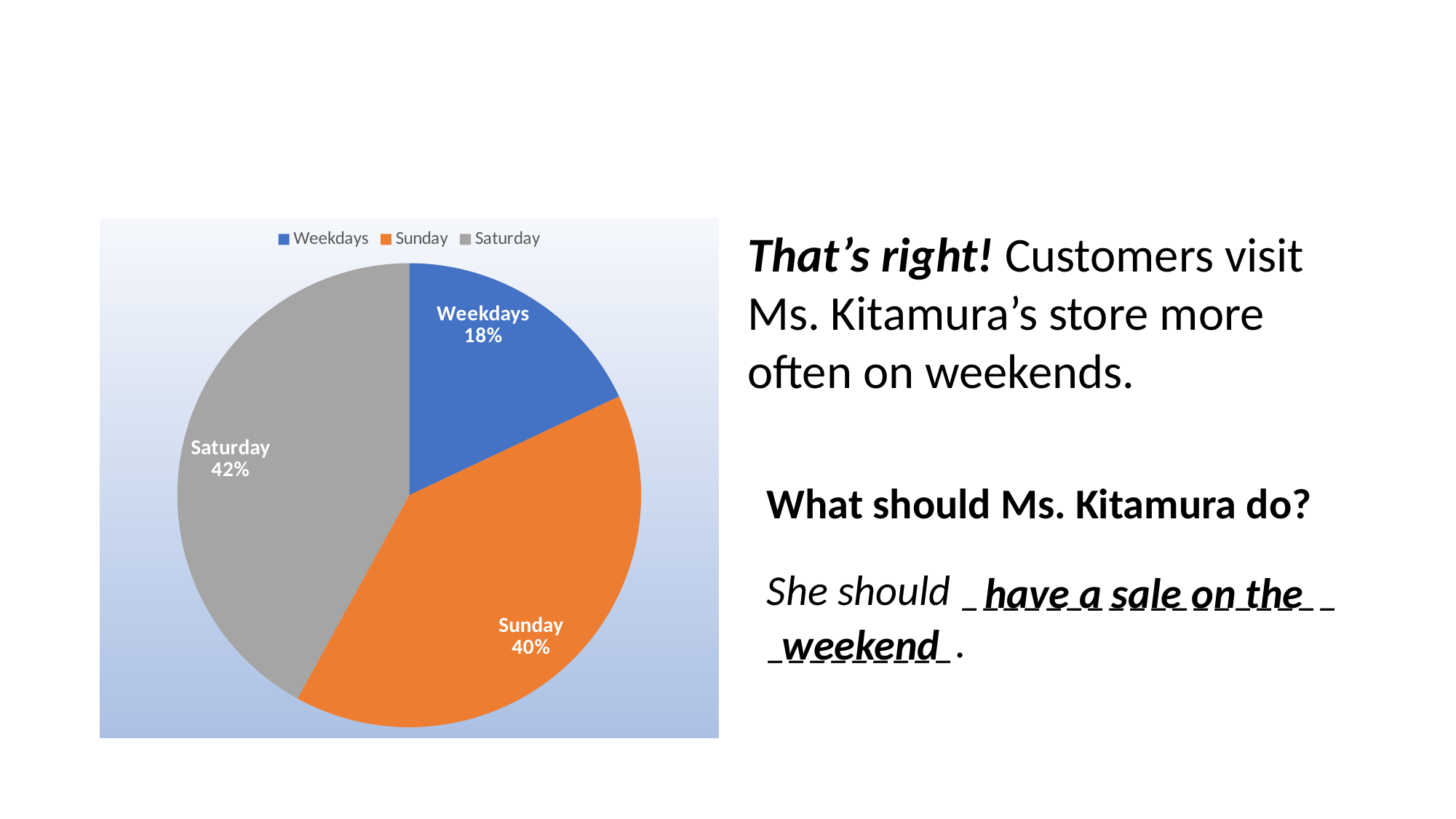

#

### Chart

| Category | Column1 |
|---|---|
| Weekdays | 0.18 |
| Sunday | 0.4 |
| Saturday | 0.42 |
That’s right! Customers visit Ms. Kitamura’s store more often on weekends.
What should Ms. Kitamura do?
She should __________________
have a sale on the
_________.
weekend